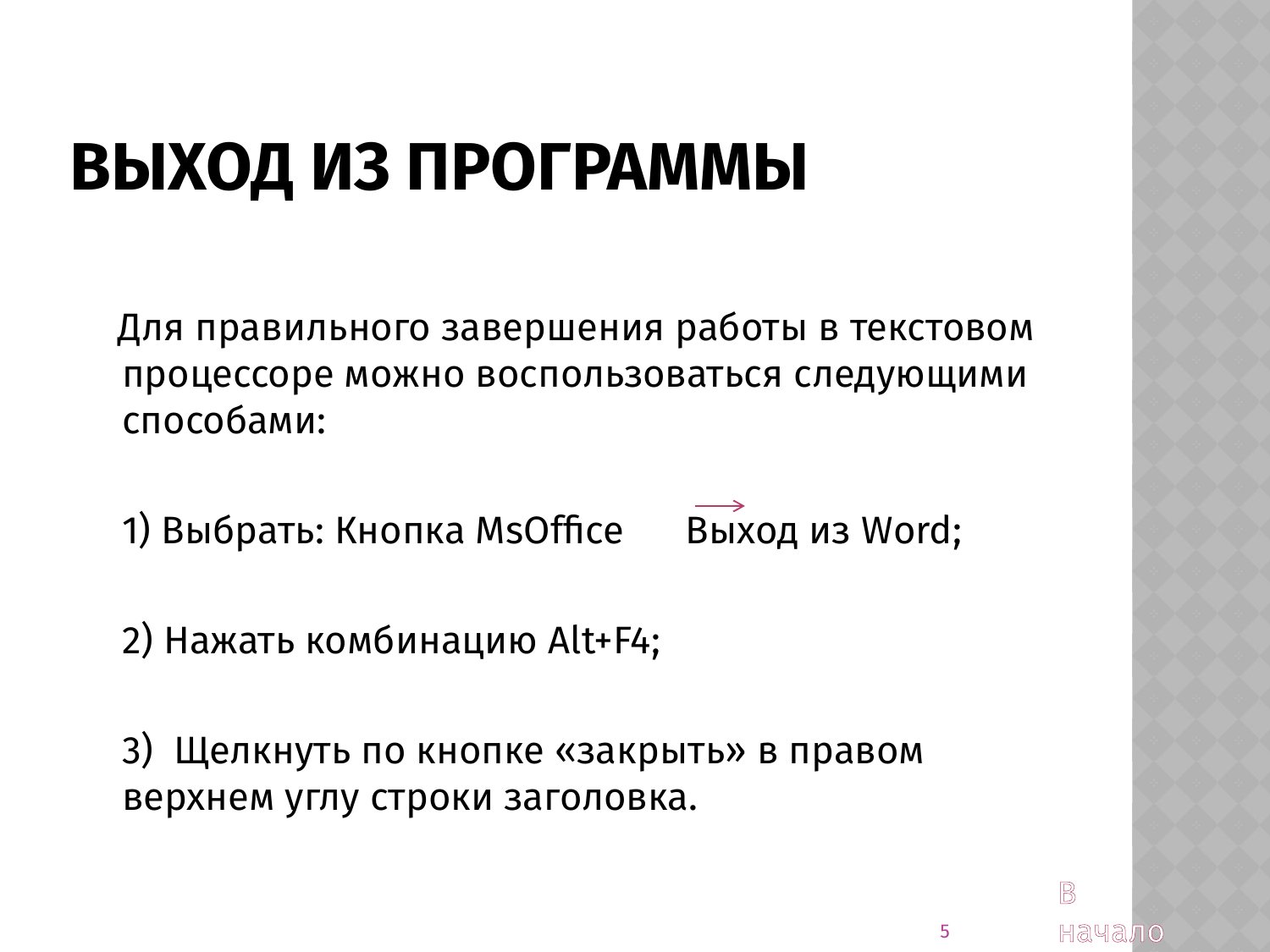

# Выход из программы
   Для правильного завершения работы в текстовом процессоре можно воспользоваться следующими способами:

	1) Выбрать: Кнопка MsOffice      Выход из Word;

	2) Нажать комбинацию Alt+F4;

	3)  Щелкнуть по кнопке «закрыть» в правом верхнем углу строки заголовка.

В начало
5